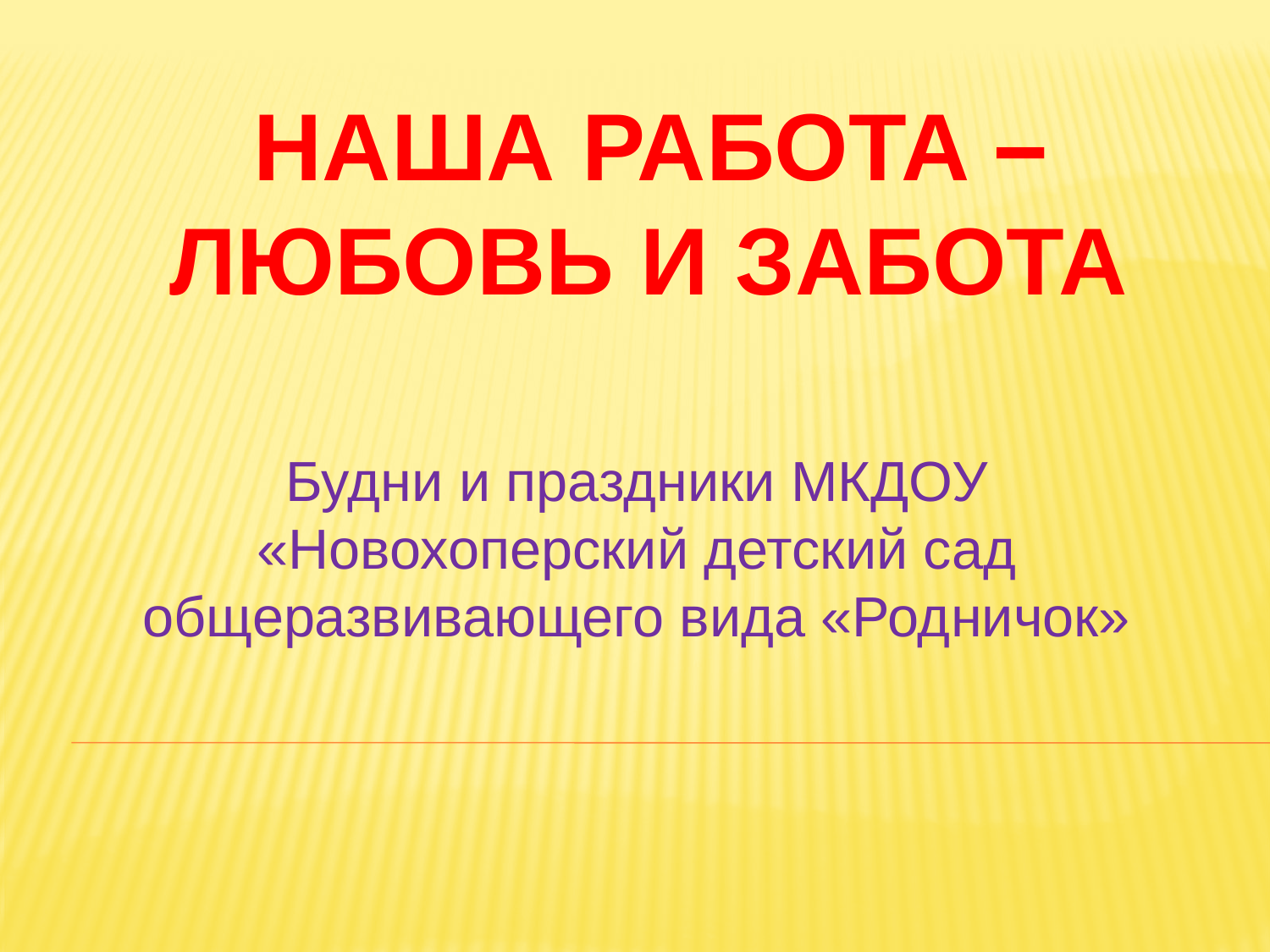

# Наша работа – любовь и забота
Будни и праздники МКДОУ «Новохоперский детский сад общеразвивающего вида «Родничок»